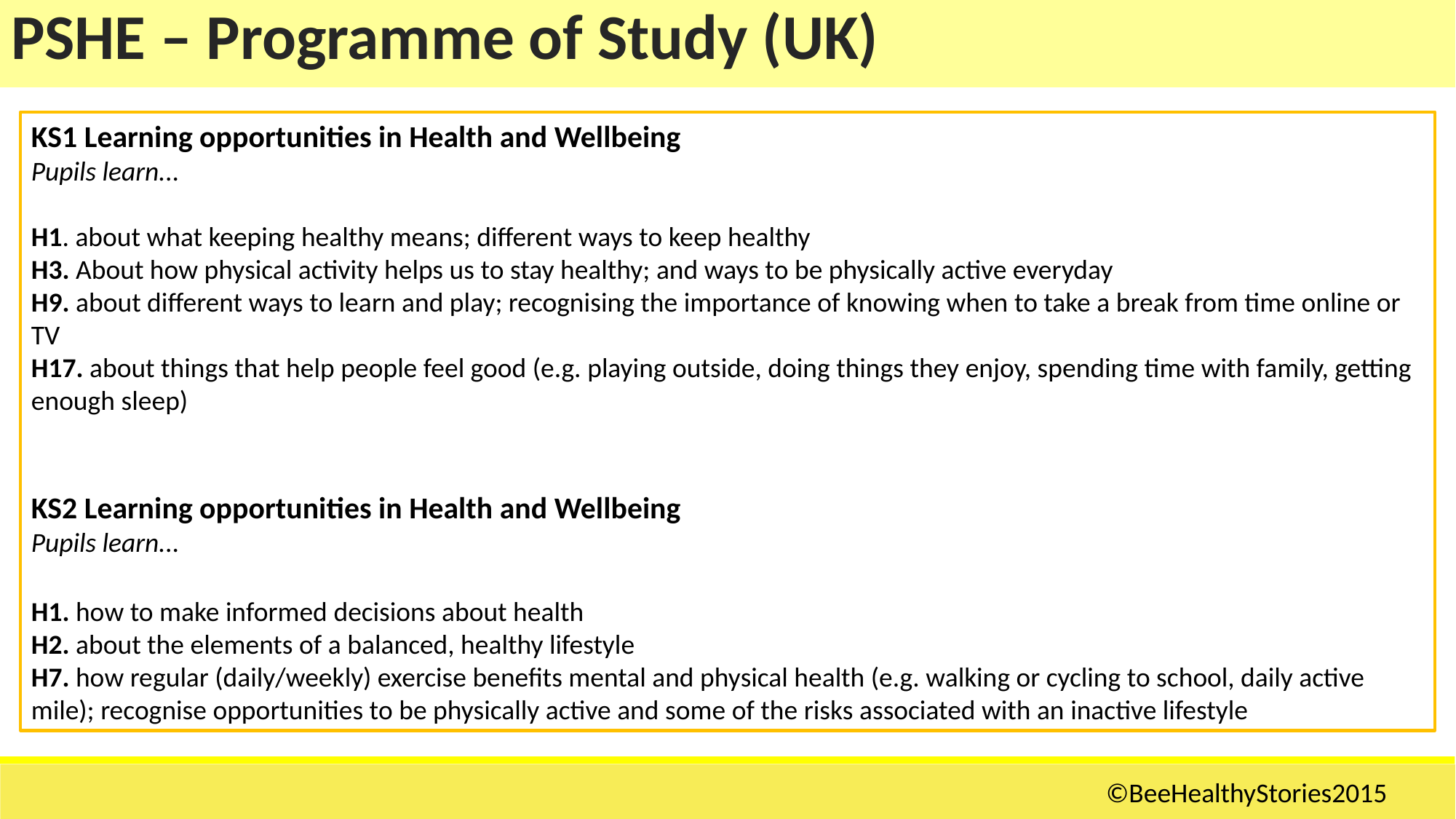

| PSHE – Programme of Study (UK) |
| --- |
KS1 Learning opportunities in Health and Wellbeing
Pupils learn...

H1. about what keeping healthy means; different ways to keep healthy
H3. About how physical activity helps us to stay healthy; and ways to be physically active everyday
H9. about different ways to learn and play; recognising the importance of knowing when to take a break from time online or TV
H17. about things that help people feel good (e.g. playing outside, doing things they enjoy, spending time with family, getting enough sleep)

KS2 Learning opportunities in Health and Wellbeing
Pupils learn...

H1. how to make informed decisions about health
H2. about the elements of a balanced, healthy lifestyle
H7. how regular (daily/weekly) exercise benefits mental and physical health (e.g. walking or cycling to school, daily active mile); recognise opportunities to be physically active and some of the risks associated with an inactive lifestyle